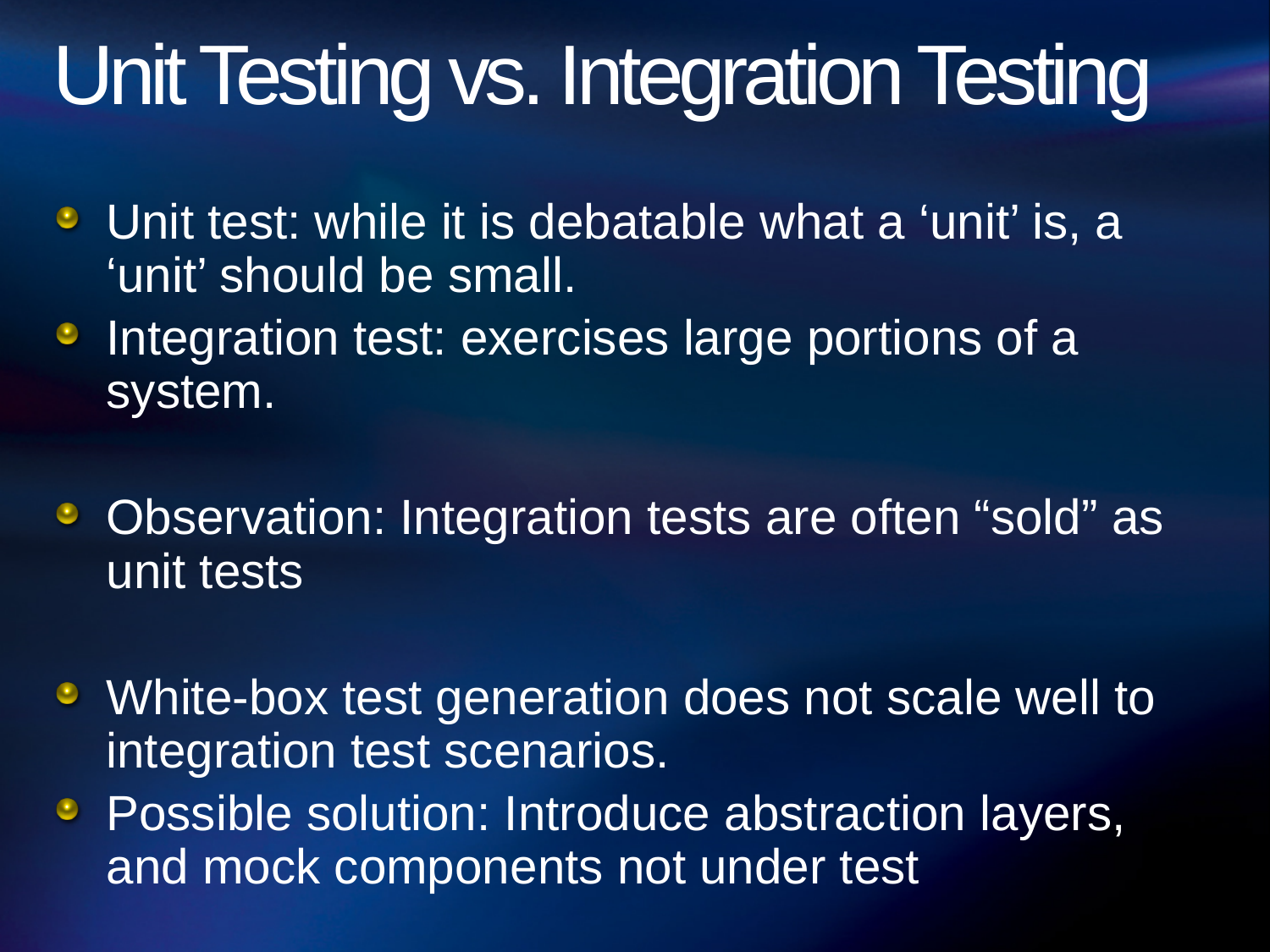

# Unit Testing vs. Integration Testing
Unit test: while it is debatable what a ‘unit’ is, a ‘unit’ should be small.
Integration test: exercises large portions of a system.

Observation: Integration tests are often “sold” as unit tests

White-box test generation does not scale well to integration test scenarios.
Possible solution: Introduce abstraction layers, and mock components not under test